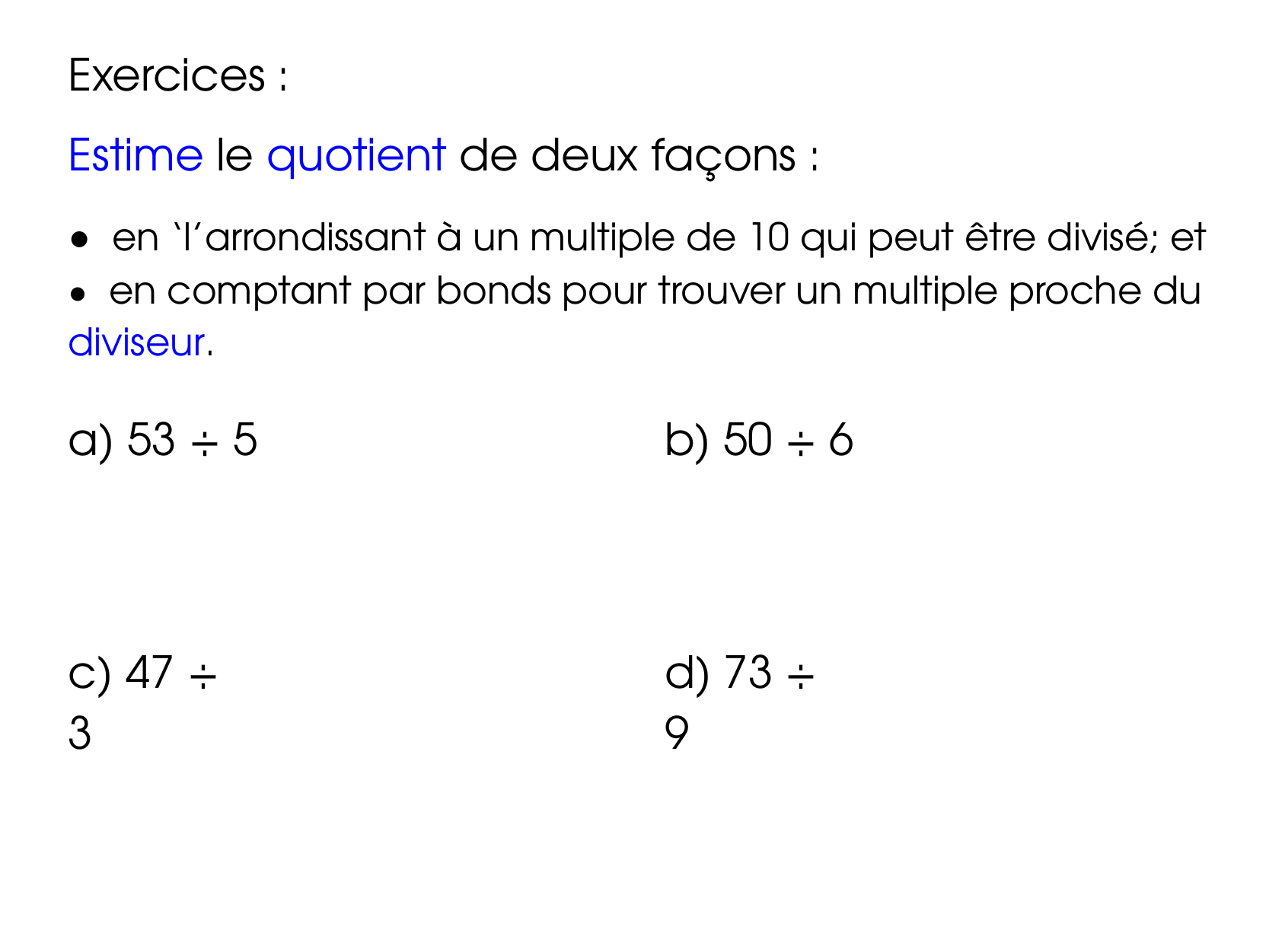

Exercices :
Estime le quotient de deux façons :
•  en ‘l’arrondissant à un multiple de 10 qui peut être divisé; et
•  en comptant par bonds pour trouver un multiple proche du diviseur.
a) 53 ÷ 5
b) 50 ÷ 6
c) 47 ÷ 3
d) 73 ÷ 9